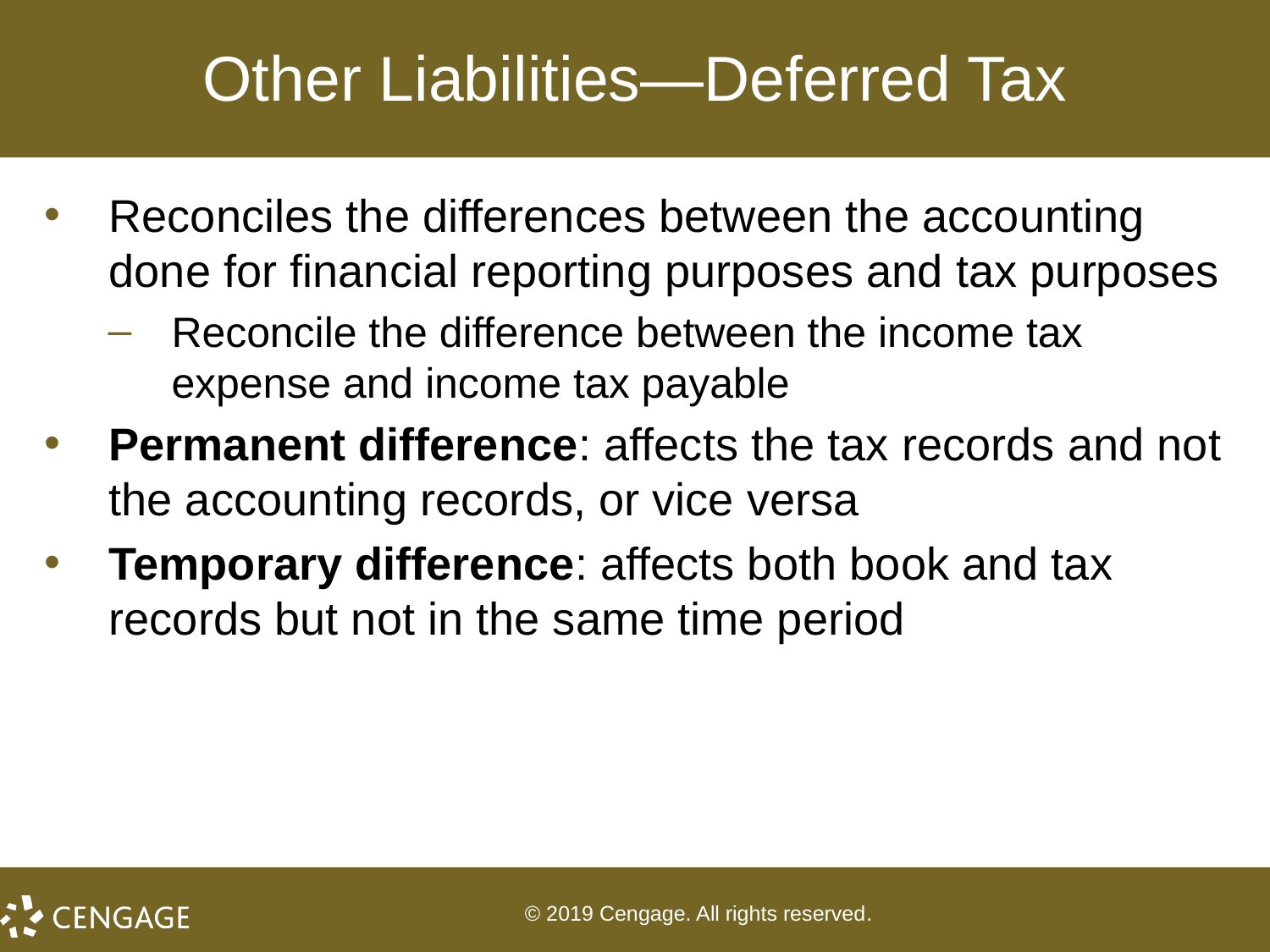

# Other Liabilities—Deferred Tax
Reconciles the differences between the accounting done for financial reporting purposes and tax purposes
Reconcile the difference between the income tax expense and income tax payable
Permanent difference: affects the tax records and not the accounting records, or vice versa
Temporary difference: affects both book and tax records but not in the same time period